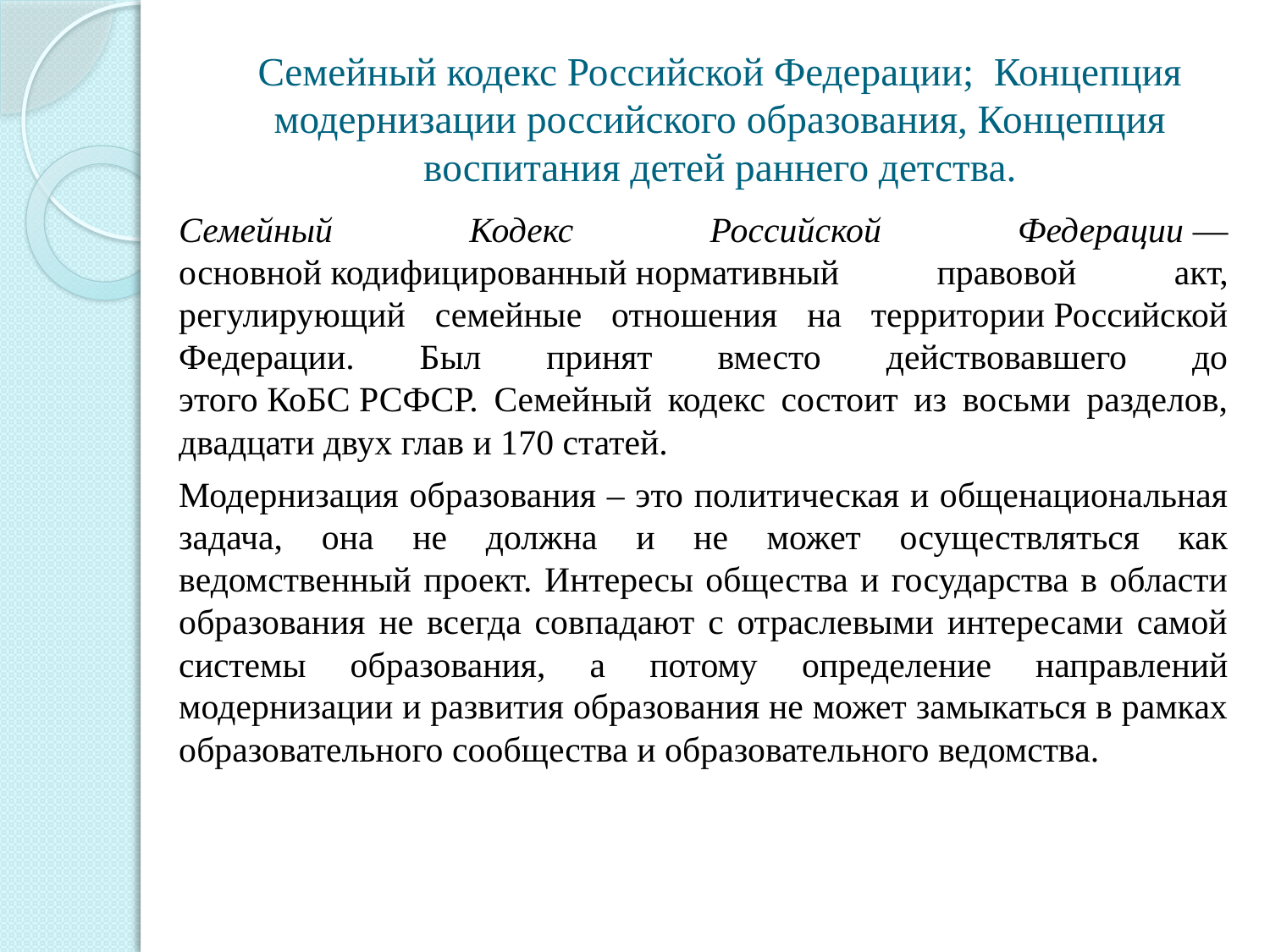

# Семейный кодекс Российской Федерации;  Концепция модернизации российского образования, Концепция воспитания детей раннего детства.
Семейный Кодекс Российской Федерации — основной кодифицированный нормативный правовой акт, регулирующий семейные отношения на территории Российской Федерации. Был принят вместо действовавшего до этого КоБС РСФСР. Семейный кодекс состоит из восьми разделов, двадцати двух глав и 170 статей.
Модернизация образования – это политическая и общенациональная задача, она не должна и не может осуществляться как ведомственный проект. Интересы общества и государства в области образования не всегда совпадают с отраслевыми интересами самой системы образования, а потому определение направлений модернизации и развития образования не может замыкаться в рамках образовательного сообщества и образовательного ведомства.